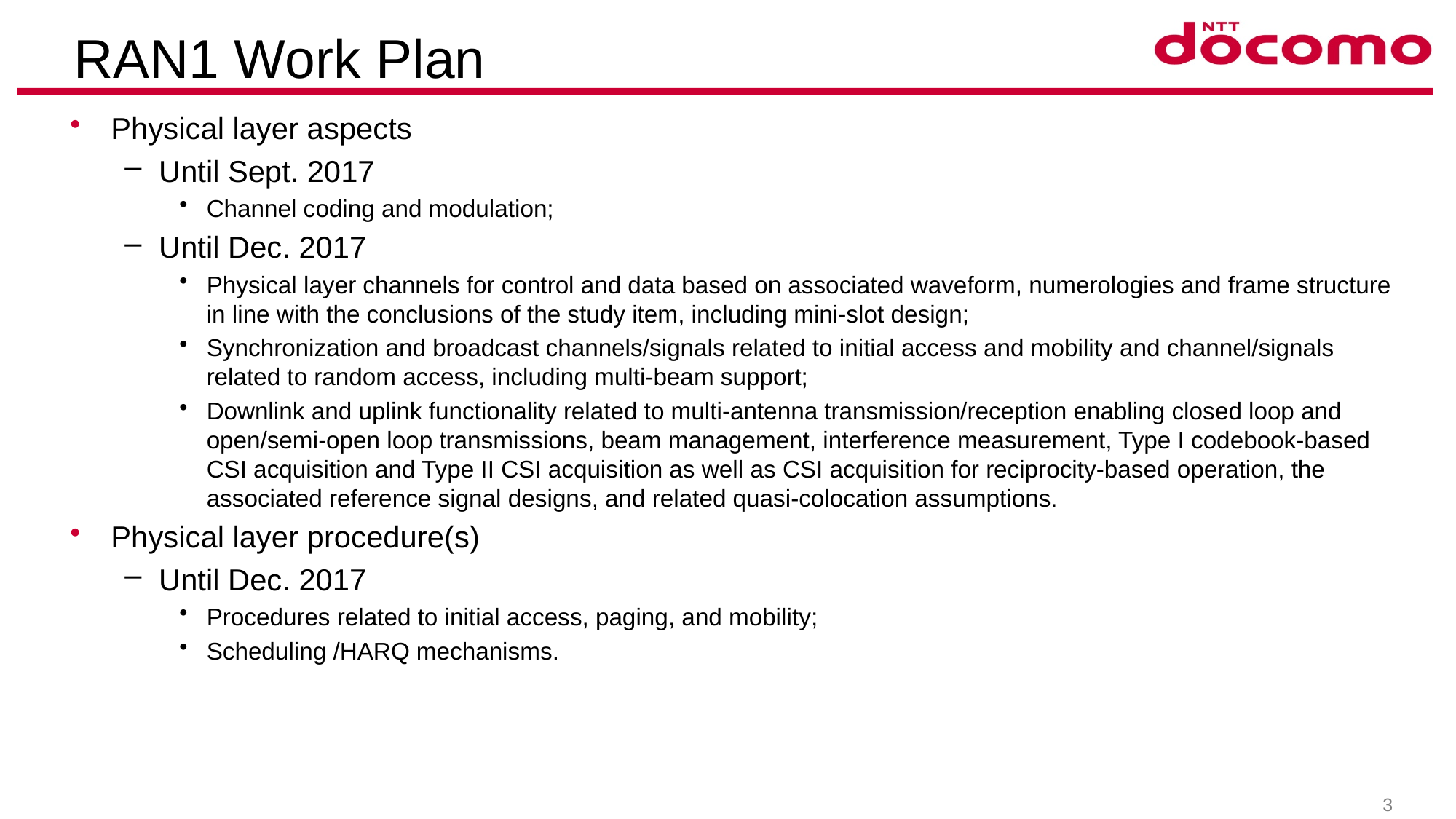

# RAN1 Work Plan
Physical layer aspects
Until Sept. 2017
Channel coding and modulation;
Until Dec. 2017
Physical layer channels for control and data based on associated waveform, numerologies and frame structure in line with the conclusions of the study item, including mini-slot design;
Synchronization and broadcast channels/signals related to initial access and mobility and channel/signals related to random access, including multi-beam support;
Downlink and uplink functionality related to multi-antenna transmission/reception enabling closed loop and open/semi-open loop transmissions, beam management, interference measurement, Type I codebook-based CSI acquisition and Type II CSI acquisition as well as CSI acquisition for reciprocity-based operation, the associated reference signal designs, and related quasi-colocation assumptions.
Physical layer procedure(s)
Until Dec. 2017
Procedures related to initial access, paging, and mobility;
Scheduling /HARQ mechanisms.